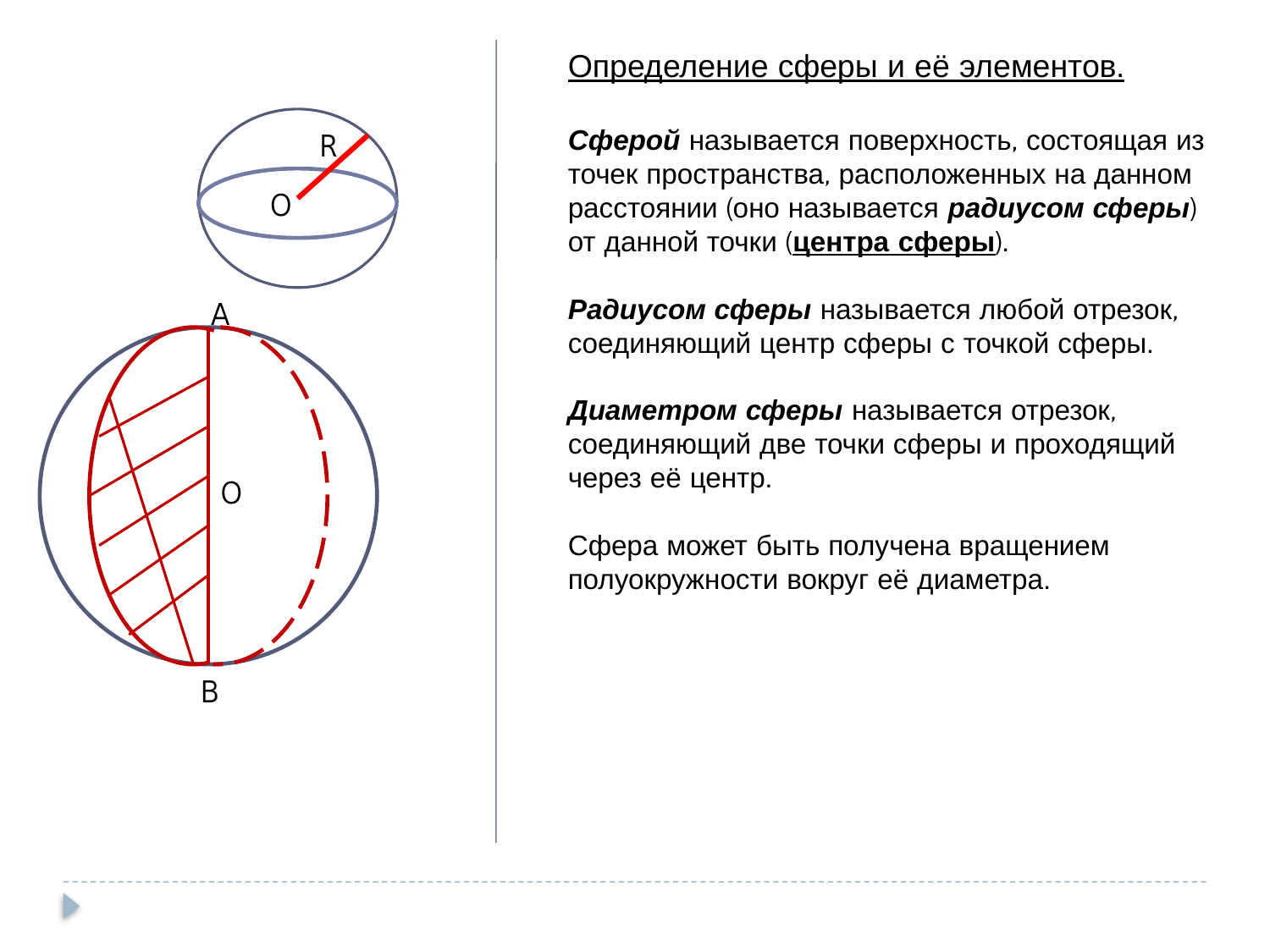

Определение сферы и её элементов.

Сферой называется поверхность, состоящая из точек пространства, расположенных на данном расстоянии (оно называется радиусом сферы) от данной точки (центра сферы).

Радиусом сферы называется любой отрезок, соединяющий центр сферы с точкой сферы.

Диаметром сферы называется отрезок, соединяющий две точки сферы и проходящий через её центр.

Сфера может быть получена вращением полуокружности вокруг её диаметра.

R

O
A

O
B